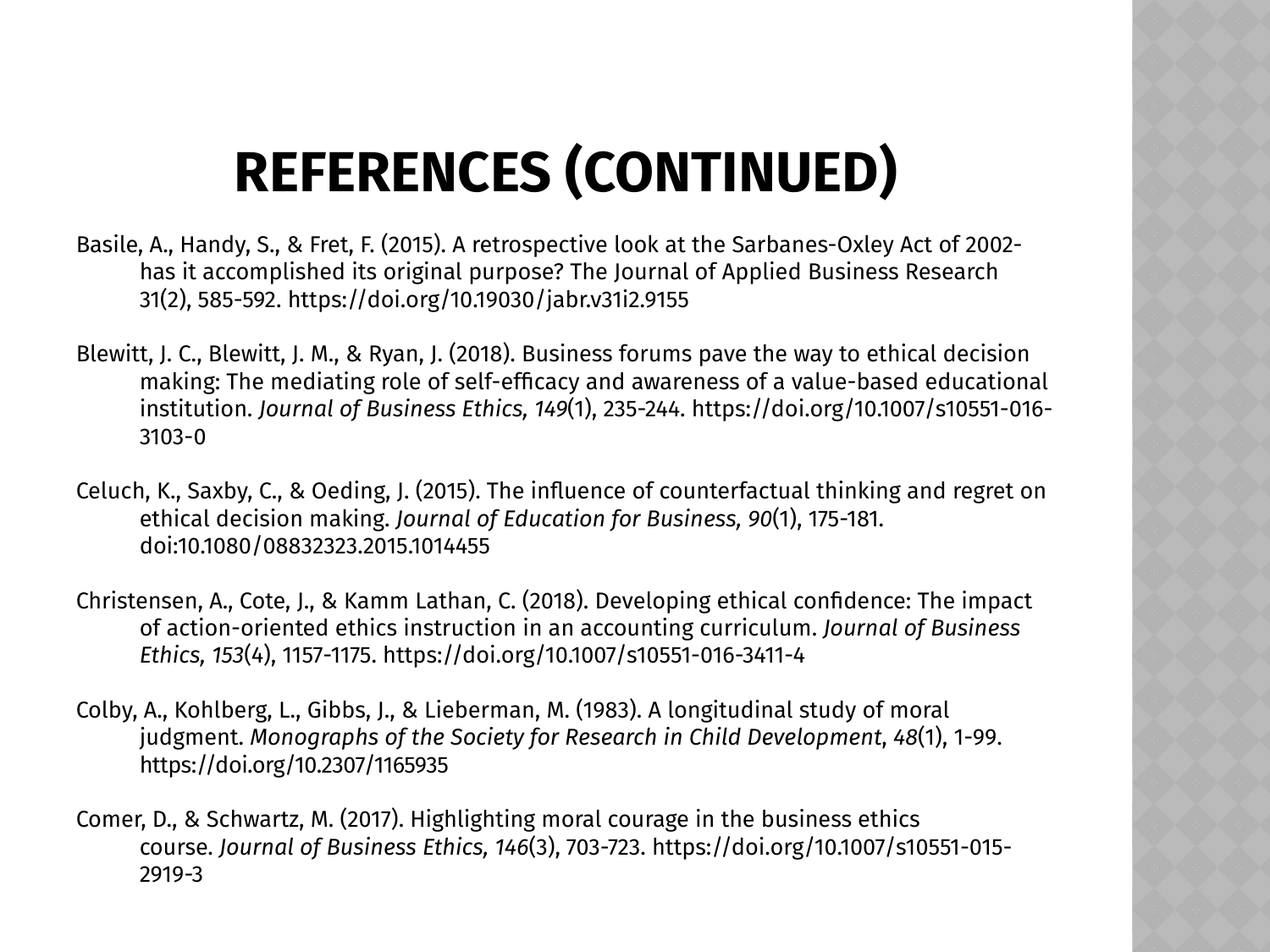

# References (continued)
Basile, A., Handy, S., & Fret, F. (2015). A retrospective look at the Sarbanes-Oxley Act of 2002-has it accomplished its original purpose? The Journal of Applied Business Research 31(2), 585-592. https://doi.org/10.19030/jabr.v31i2.9155

Blewitt, J. C., Blewitt, J. M., & Ryan, J. (2018). Business forums pave the way to ethical decision making: The mediating role of self-efficacy and awareness of a value-based educational institution. Journal of Business Ethics, 149(1), 235-244. https://doi.org/10.1007/s10551-016-3103-0

Celuch, K., Saxby, C., & Oeding, J. (2015). The influence of counterfactual thinking and regret on ethical decision making. Journal of Education for Business, 90(1), 175-181. doi:10.1080/08832323.2015.1014455

Christensen, A., Cote, J., & Kamm Lathan, C. (2018). Developing ethical confidence: The impact of action-oriented ethics instruction in an accounting curriculum. Journal of Business Ethics, 153(4), 1157-1175. https://doi.org/10.1007/s10551-016-3411-4

Colby, A., Kohlberg, L., Gibbs, J., & Lieberman, M. (1983). A longitudinal study of moral judgment. Monographs of the Society for Research in Child Development, 48(1), 1-99. https://doi.org/10.2307/1165935

Comer, D., & Schwartz, M. (2017). Highlighting moral courage in the business ethics course. Journal of Business Ethics, 146(3), 703-723. https://doi.org/10.1007/s10551-015-2919-3